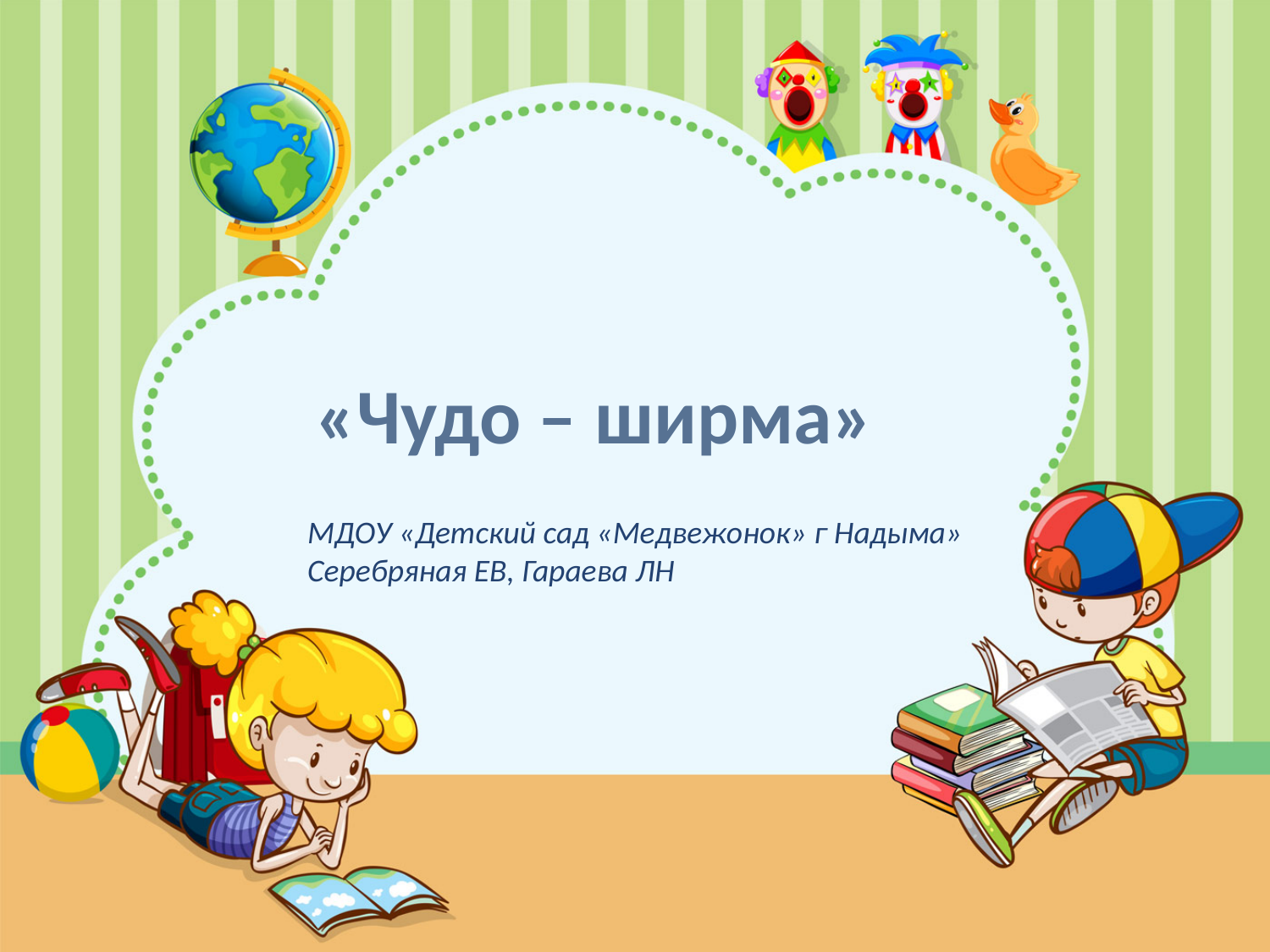

# «Чудо – ширма»
МДОУ «Детский сад «Медвежонок» г Надыма»
Серебряная ЕВ, Гараева ЛН